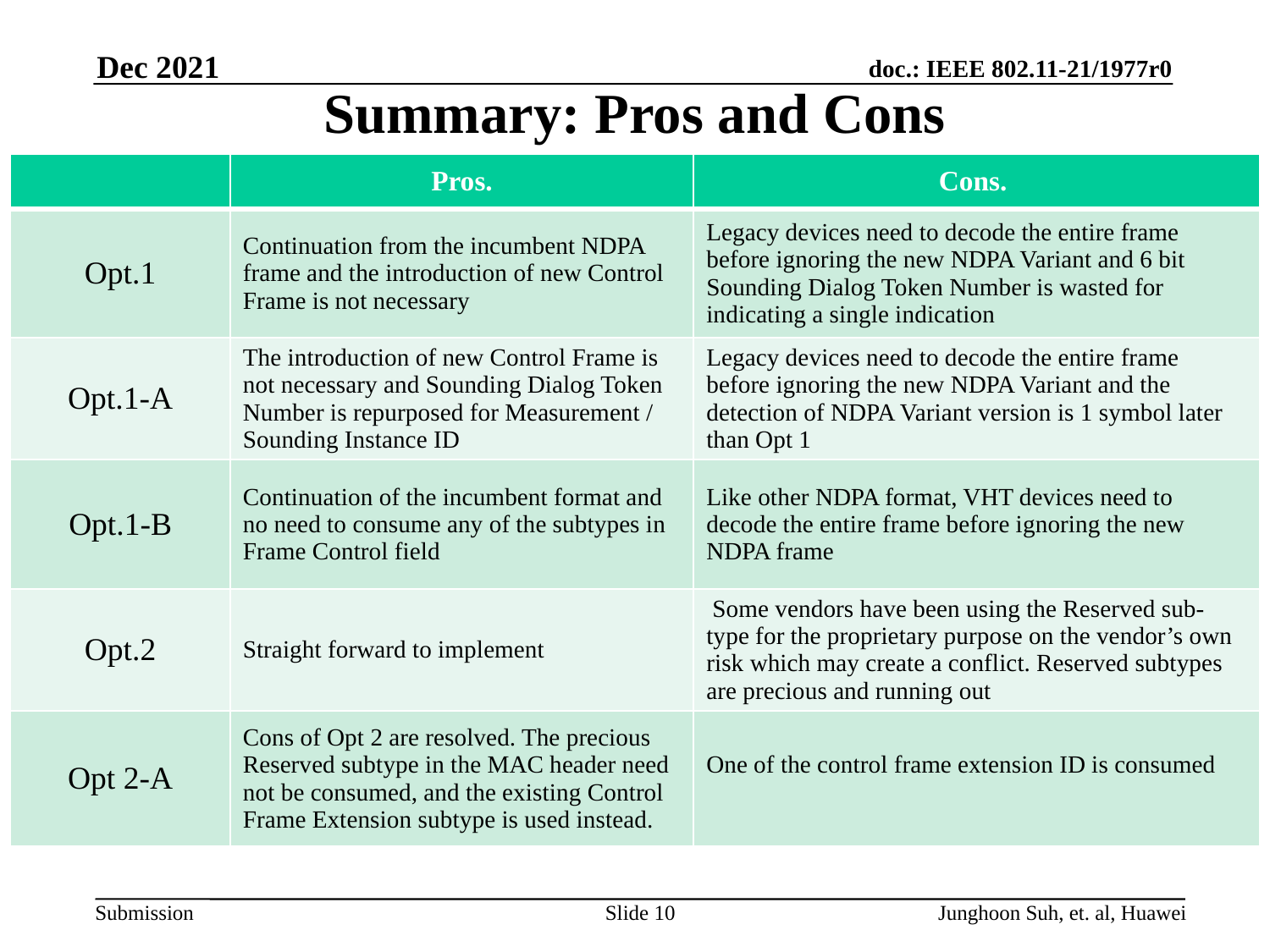

Dec 2021
# Summary: Pros and Cons
|  | Pros. | Cons. |
| --- | --- | --- |
| Opt.1 | Continuation from the incumbent NDPA frame and the introduction of new Control Frame is not necessary | Legacy devices need to decode the entire frame before ignoring the new NDPA Variant and 6 bit Sounding Dialog Token Number is wasted for indicating a single indication |
| Opt.1-A | The introduction of new Control Frame is not necessary and Sounding Dialog Token Number is repurposed for Measurement / Sounding Instance ID | Legacy devices need to decode the entire frame before ignoring the new NDPA Variant and the detection of NDPA Variant version is 1 symbol later than Opt 1 |
| Opt.1-B | Continuation of the incumbent format and no need to consume any of the subtypes in Frame Control field | Like other NDPA format, VHT devices need to decode the entire frame before ignoring the new NDPA frame |
| Opt.2 | Straight forward to implement | Some vendors have been using the Reserved sub-type for the proprietary purpose on the vendor’s own risk which may create a conflict. Reserved subtypes are precious and running out |
| Opt 2-A | Cons of Opt 2 are resolved. The precious Reserved subtype in the MAC header need not be consumed, and the existing Control Frame Extension subtype is used instead. | One of the control frame extension ID is consumed |
Slide 10
Junghoon Suh, et. al, Huawei